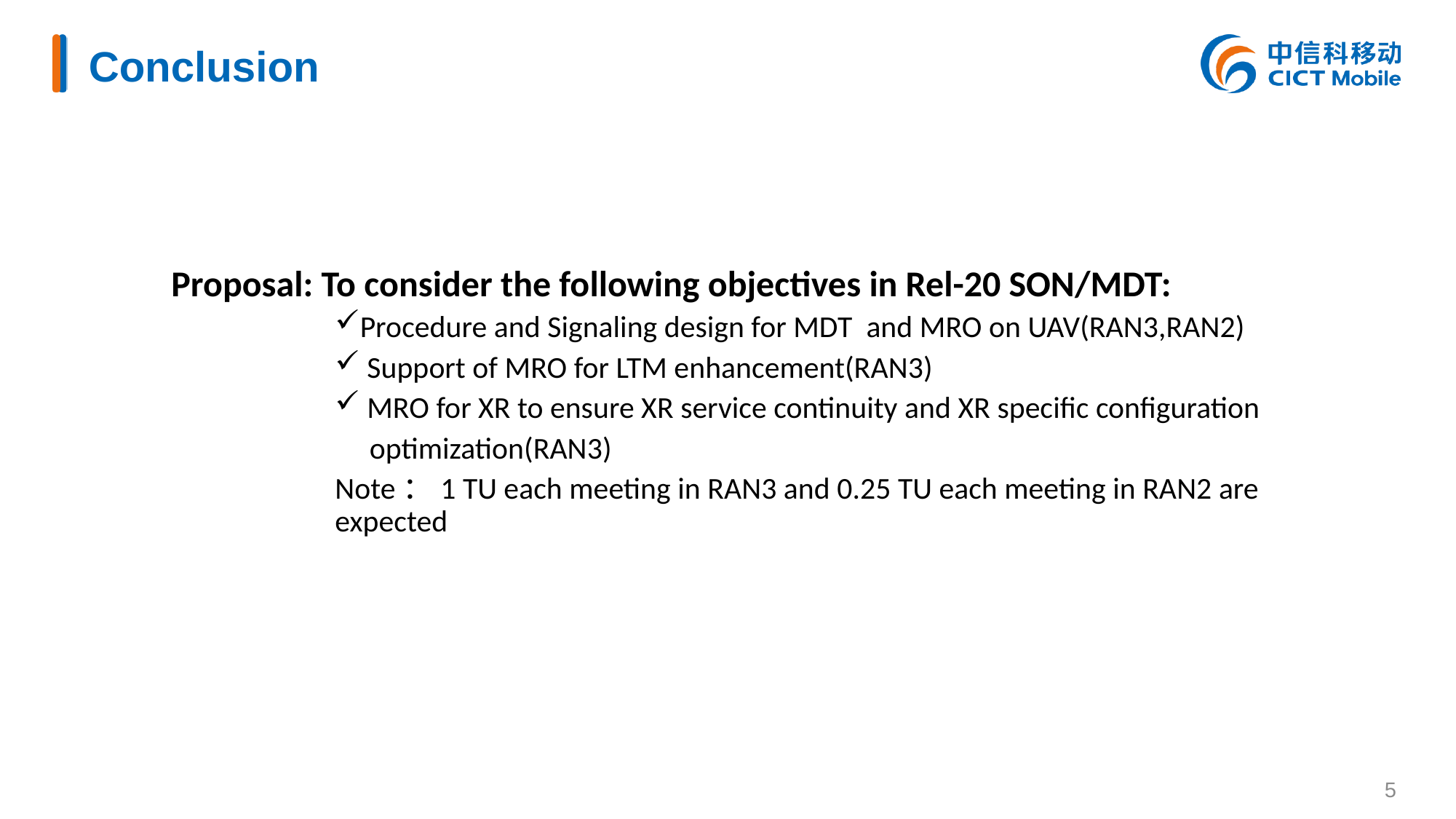

# Conclusion

Proposal: To consider the following objectives in Rel-20 SON/MDT:
Procedure and Signaling design for MDT  and MRO on UAV(RAN3,RAN2)
 Support of MRO for LTM enhancement(RAN3)
 MRO for XR to ensure XR service continuity and XR specific configuration
     optimization(RAN3)
Note：1 TU each meeting in RAN3 and 0.25 TU each meeting in RAN2 are expected

5